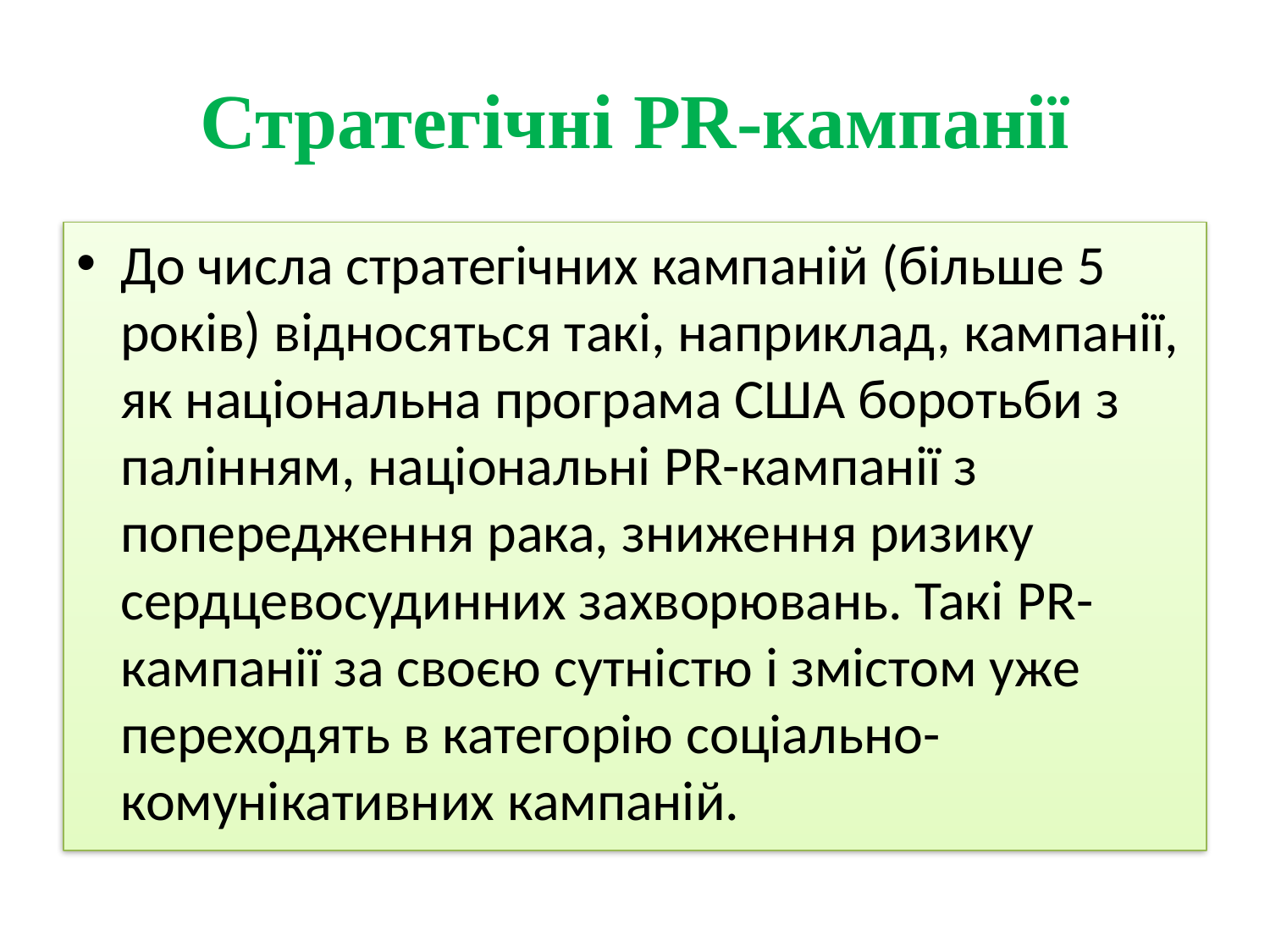

# Стратегічні PR-кампанії
До числа стратегічних кампаній (більше 5 років) відносяться такі, наприклад, кампанії, як національна програма США боротьби з палінням, національні PR-кампанії з попередження рака, зниження ризику сердцевосудинних захворювань. Такі PR-кампанії за своєю сутністю і змістом уже переходять в категорію соціально-комунікативних кампаній.